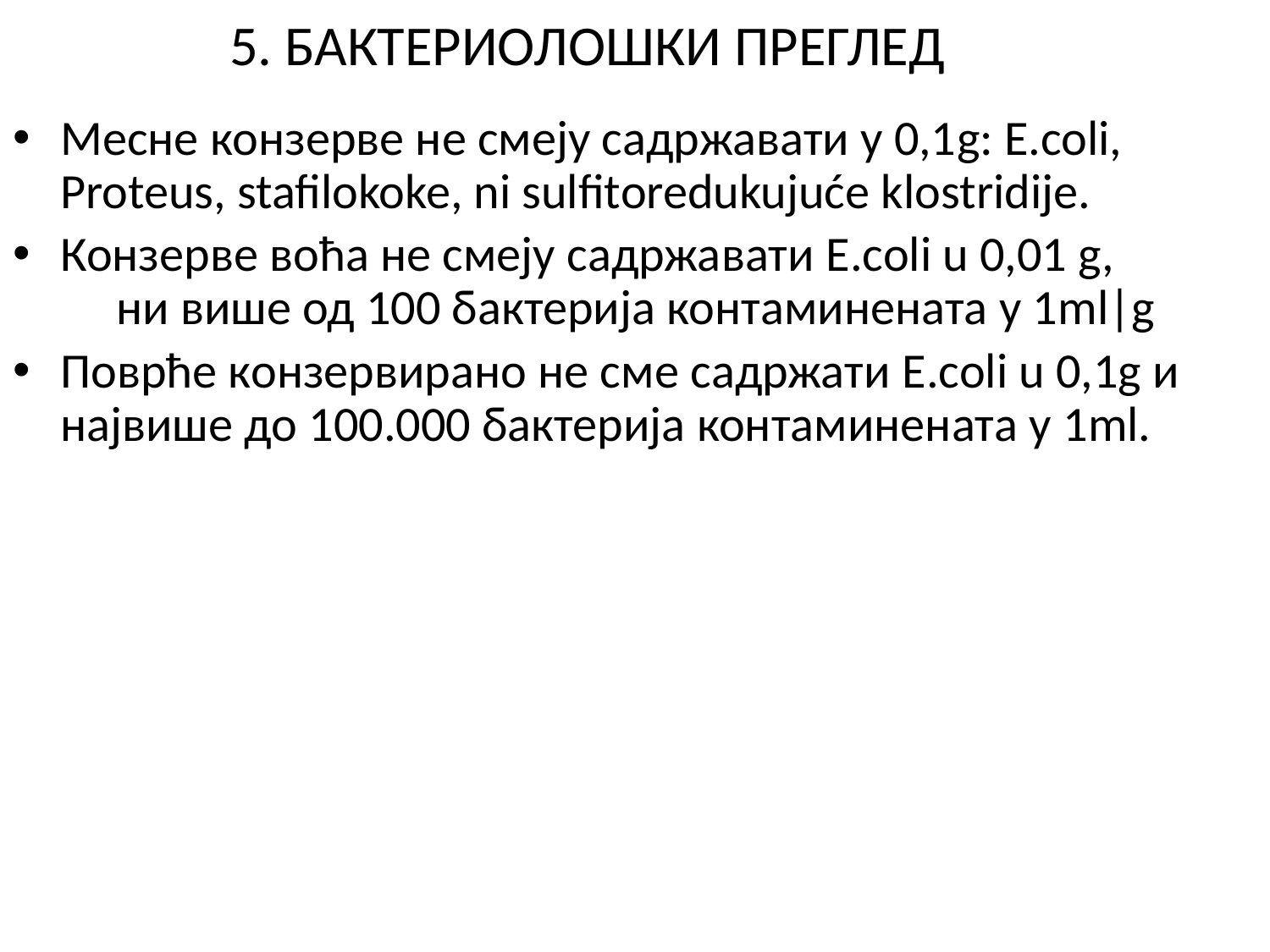

# 5. БАКТЕРИОЛОШКИ ПРЕГЛЕД
Месне конзерве не смеју садржавати у 0,1g: E.coli, Proteus, stafilokoke, ni sulfitoredukujuće klostridije.
Конзерве воћа не смеју садржавати E.coli u 0,01 g,                  ни више од 100 бактерија контаминената у 1ml|g
Поврће конзервирано не сме садржати E.coli u 0,1g и највише до 100.000 бактерија контаминената у 1ml.